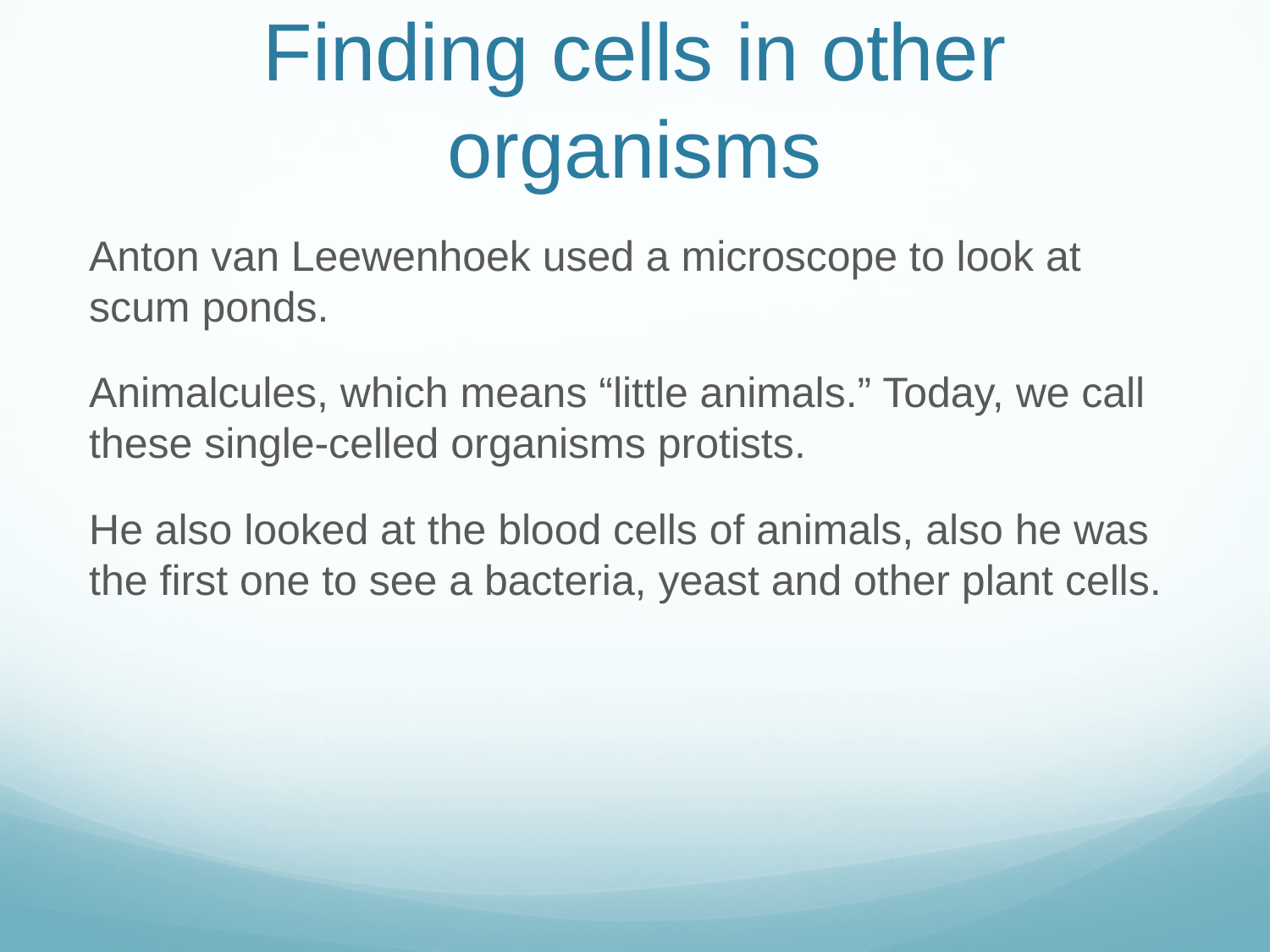

# Finding cells in other organisms
Anton van Leewenhoek used a microscope to look at scum ponds.
Animalcules, which means “little animals.” Today, we call these single-celled organisms protists.
He also looked at the blood cells of animals, also he was the first one to see a bacteria, yeast and other plant cells.